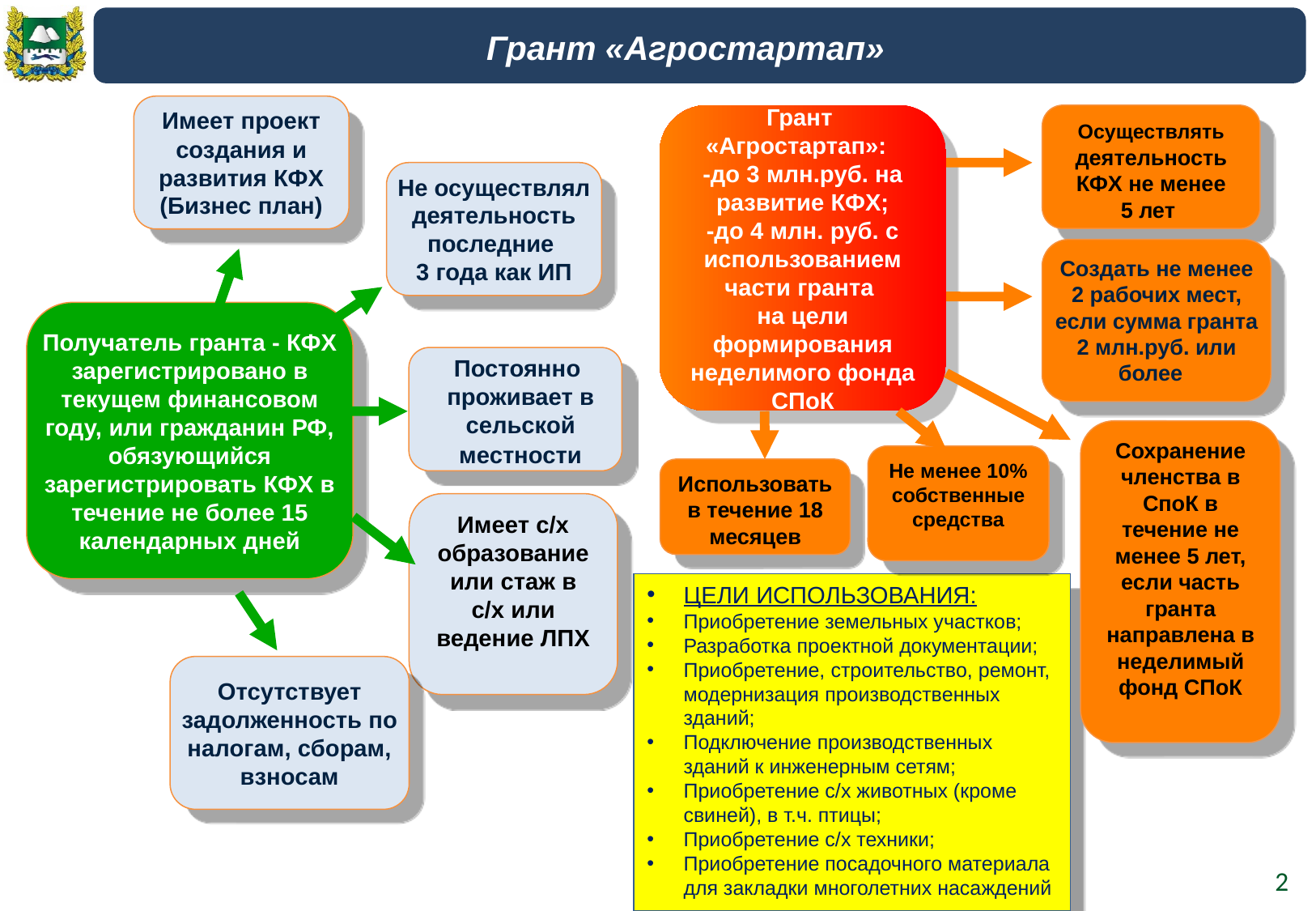

Грант «Агростартап»

Имеет проект создания и развития КФХ (Бизнес план)
Грант
«Агростартап»:
-до 3 млн.руб. на развитие КФХ;
-до 4 млн. руб. с использованием части гранта
на цели формирования неделимого фонда СПоК
Осуществлять деятельность КФХ не менее
 5 лет
Не осуществлял деятельность последние
3 года как ИП

Создать не менее 2 рабочих мест, если сумма гранта 2 млн.руб. или более

Получатель гранта - КФХ зарегистрировано в текущем финансовом году, или гражданин РФ, обязующийся зарегистрировать КФХ в течение не более 15 календарных дней
Постоянно
проживает в сельской
 местности

Сохранение членства в СпоК в течение не менее 5 лет, если часть гранта направлена в неделимый фонд СПоК
Не менее 10% собственные средства
Использовать в течение 18 месяцев
Имеет с/х образование или стаж в с/х или ведение ЛПХ

ЦЕЛИ ИСПОЛЬЗОВАНИЯ:
Приобретение земельных участков;
Разработка проектной документации;
Приобретение, строительство, ремонт, модернизация производственных зданий;
Подключение производственных зданий к инженерным сетям;
Приобретение с/х животных (кроме свиней), в т.ч. птицы;
Приобретение с/х техники;
Приобретение посадочного материала для закладки многолетних насаждений

Отсутствует задолженность по налогам, сборам, взносам

2